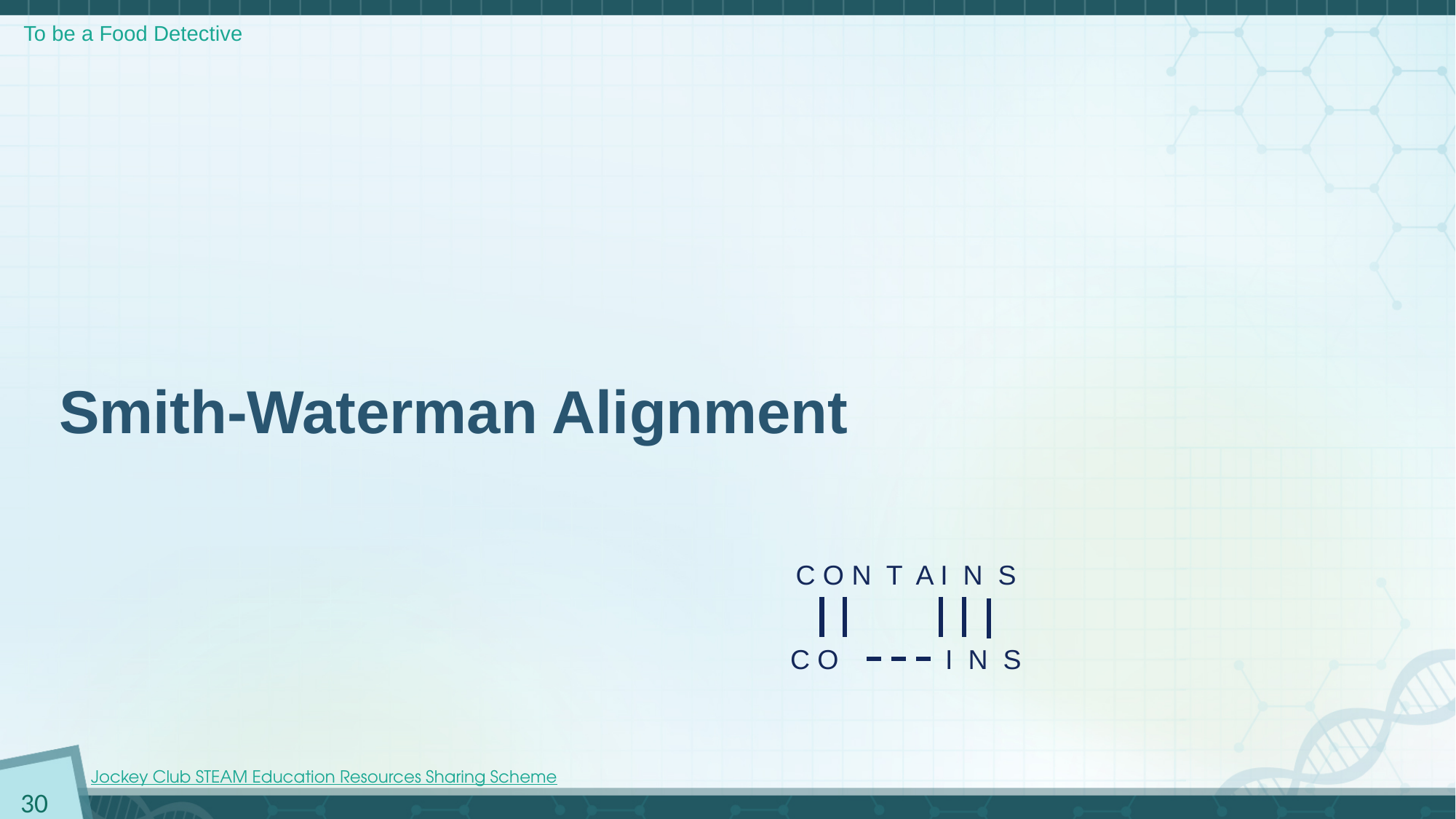

# Smith-Waterman Alignment
C O N  T  A I  N  S
C O              I  N  S
30